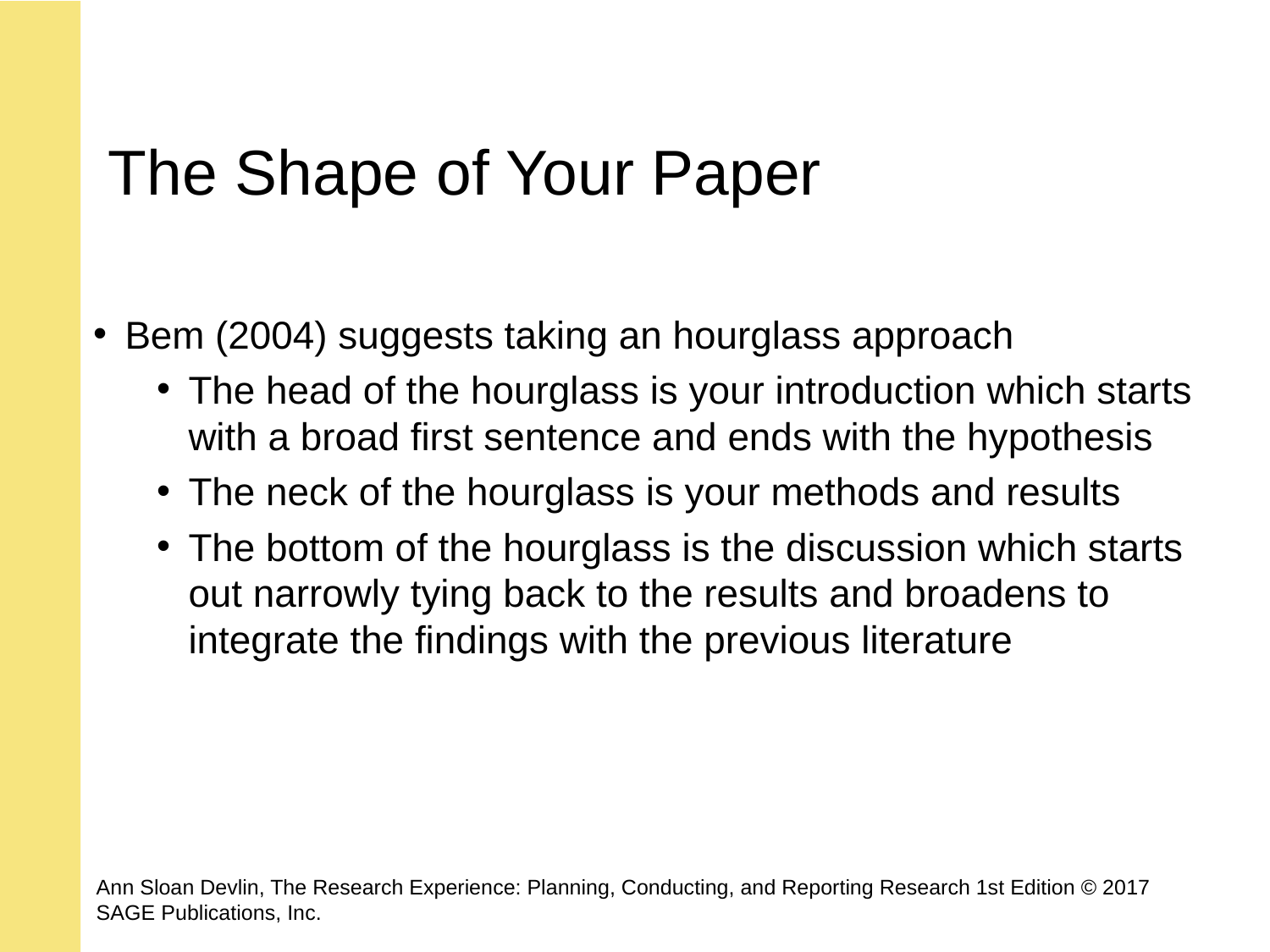

# The Shape of Your Paper
Bem (2004) suggests taking an hourglass approach
The head of the hourglass is your introduction which starts with a broad first sentence and ends with the hypothesis
The neck of the hourglass is your methods and results
The bottom of the hourglass is the discussion which starts out narrowly tying back to the results and broadens to integrate the findings with the previous literature